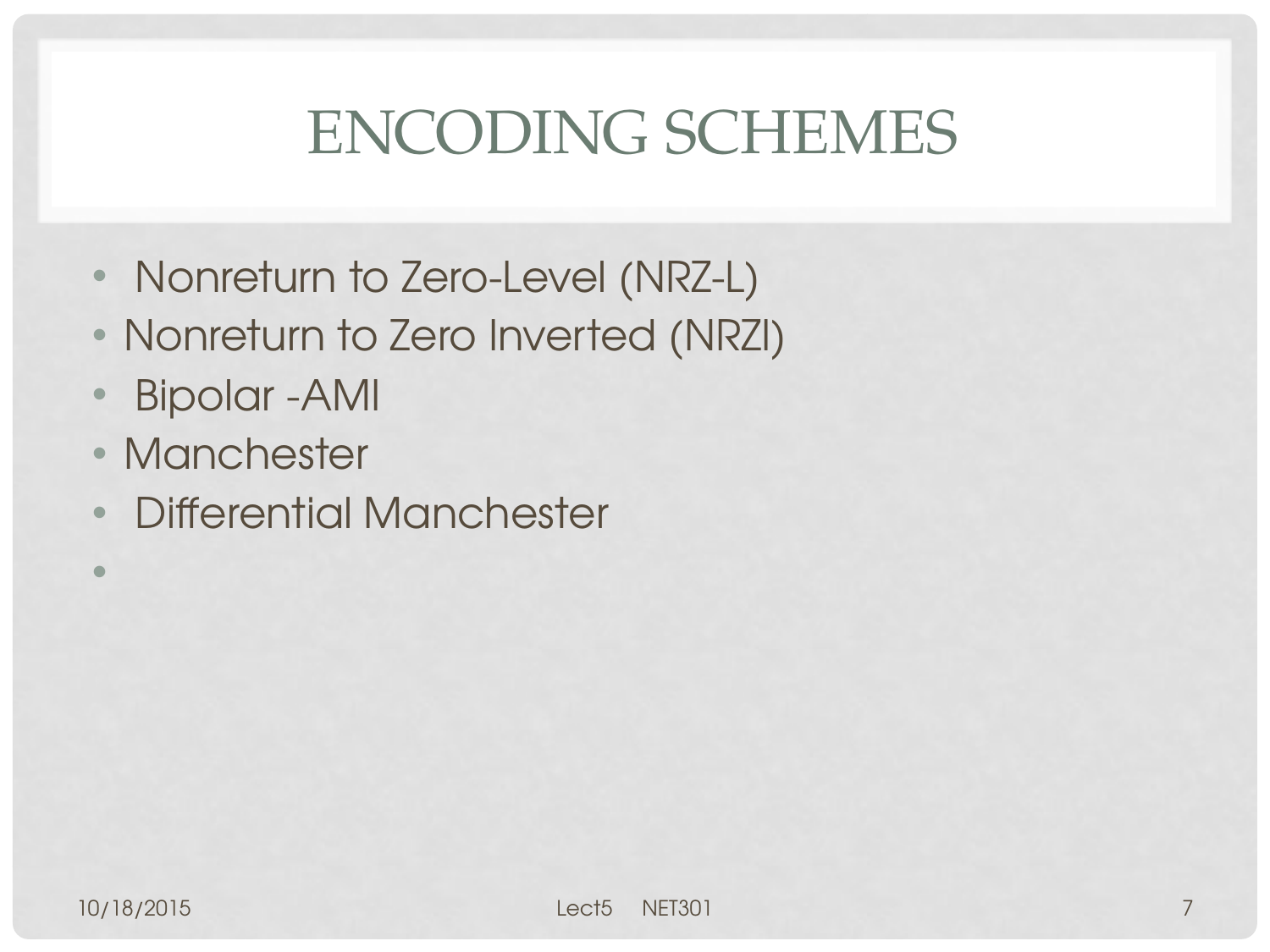

# Encoding Schemes
 Nonreturn to Zero-Level (NRZ-L)
Nonreturn to Zero Inverted (NRZI)
 Bipolar -AMI
Manchester
 Differential Manchester

10/18/2015
Lect5     NET301
7